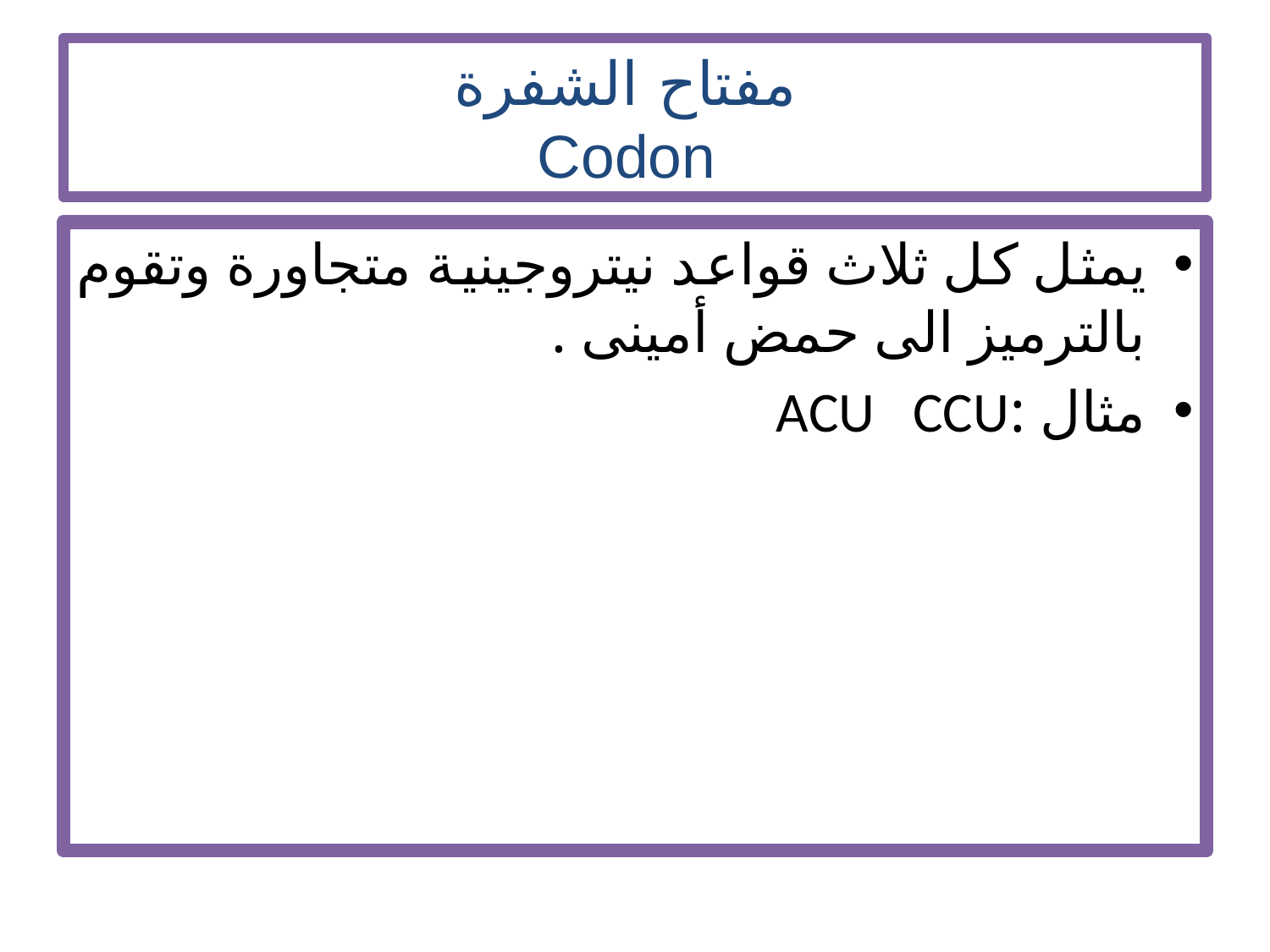

# مفتاح الشفرة Codon
يمثل كل ثلاث قواعد نيتروجينية متجاورة وتقوم بالترميز الى حمض أمينى .
مثال :ACU   CCU